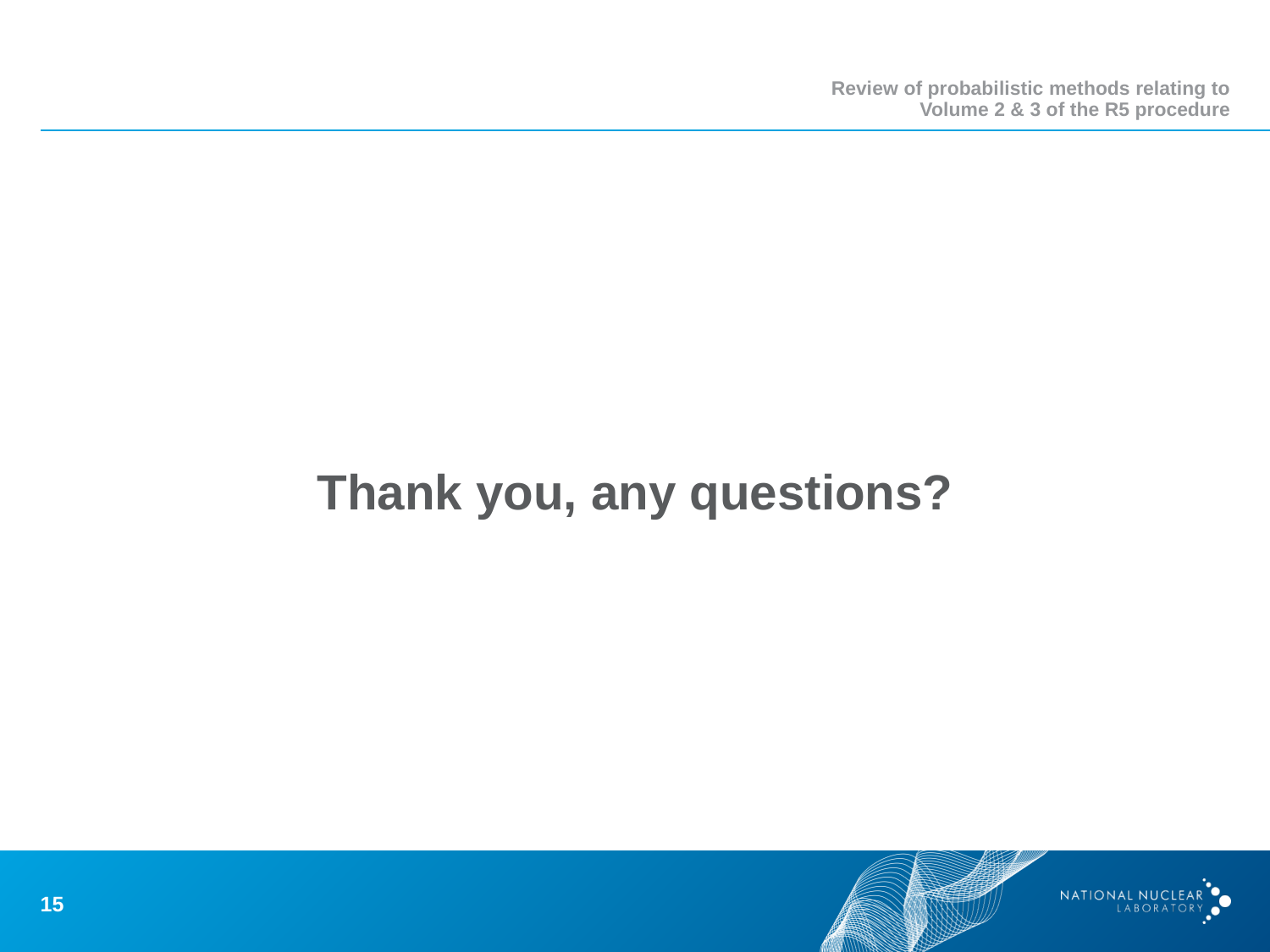

Review of probabilistic methods relating to Volume 2 & 3 of the R5 procedure
Thank you, any questions?
15